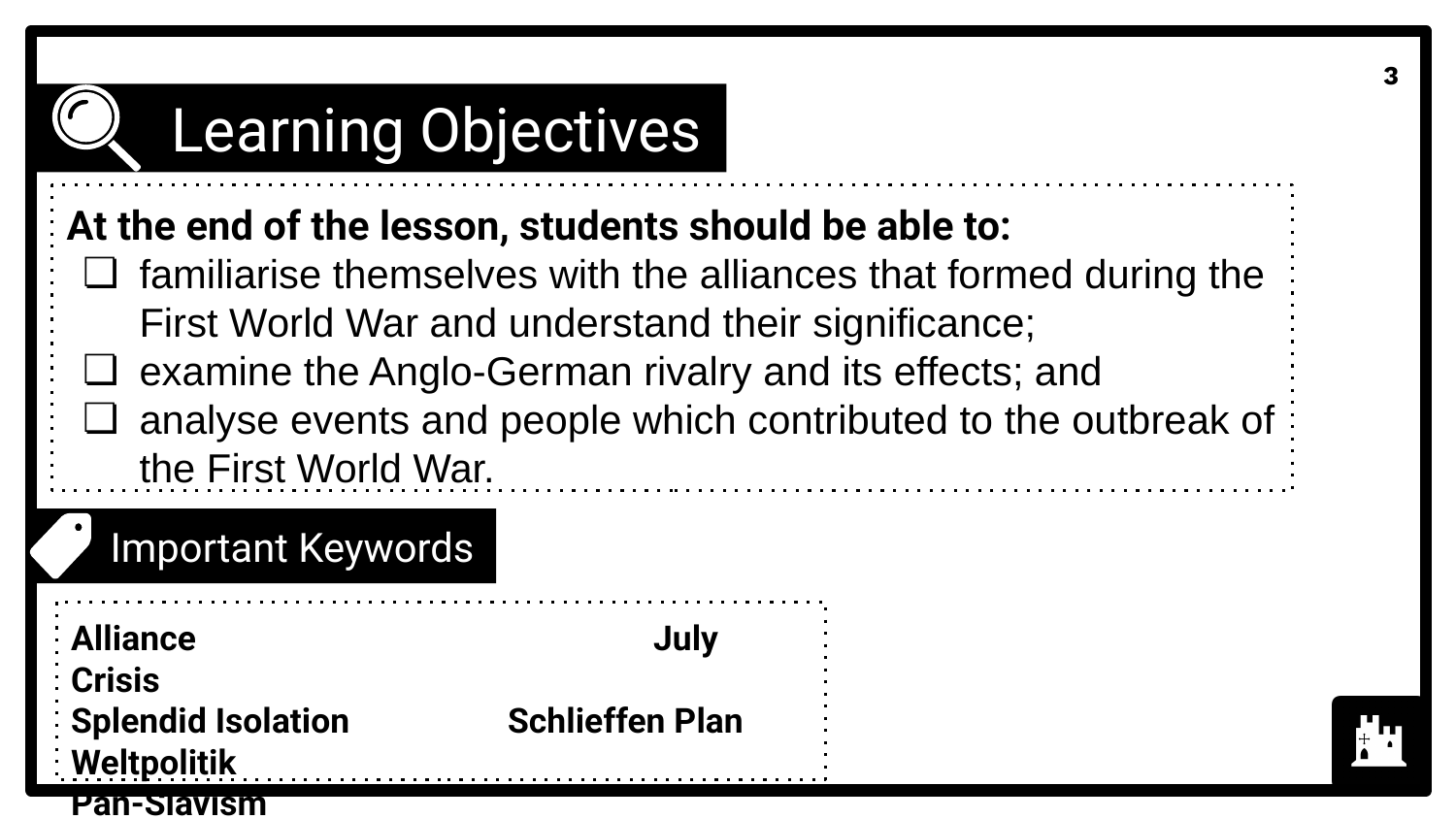

3
        Learning Objectives

At the end of the lesson, students should be able to:
familiarise themselves with the alliances that formed during the First World War and understand their significance;
examine the Anglo-German rivalry and its effects; and
analyse events and people which contributed to the outbreak of the First World War.
      Important Keywords

Alliance				July Crisis
Splendid Isolation		Schlieffen Plan
Weltpolitik
Pan-Slavism